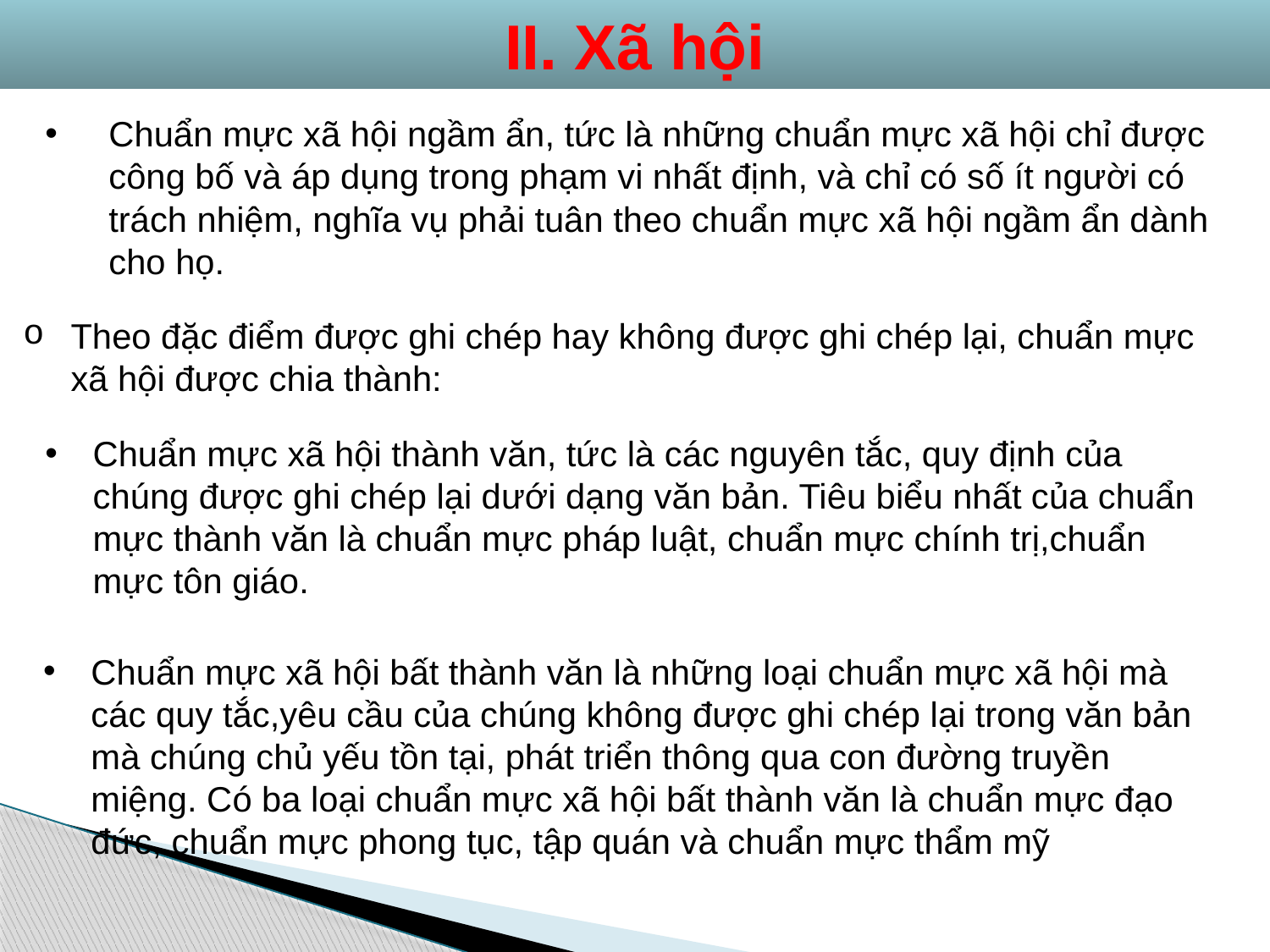

II. Xã hội
Chuẩn mực xã hội ngầm ẩn, tức là những chuẩn mực xã hội chỉ được công bố và áp dụng trong phạm vi nhất định, và chỉ có số ít người có trách nhiệm, nghĩa vụ phải tuân theo chuẩn mực xã hội ngầm ẩn dành cho họ.
Theo đặc điểm được ghi chép hay không được ghi chép lại, chuẩn mực xã hội được chia thành:
Chuẩn mực xã hội thành văn, tức là các nguyên tắc, quy định của chúng được ghi chép lại dưới dạng văn bản. Tiêu biểu nhất của chuẩn mực thành văn là chuẩn mực pháp luật, chuẩn mực chính trị,chuẩn mực tôn giáo.
Chuẩn mực xã hội bất thành văn là những loại chuẩn mực xã hội mà các quy tắc,yêu cầu của chúng không được ghi chép lại trong văn bản mà chúng chủ yếu tồn tại, phát triển thông qua con đường truyền miệng. Có ba loại chuẩn mực xã hội bất thành văn là chuẩn mực đạo đức, chuẩn mực phong tục, tập quán và chuẩn mực thẩm mỹ